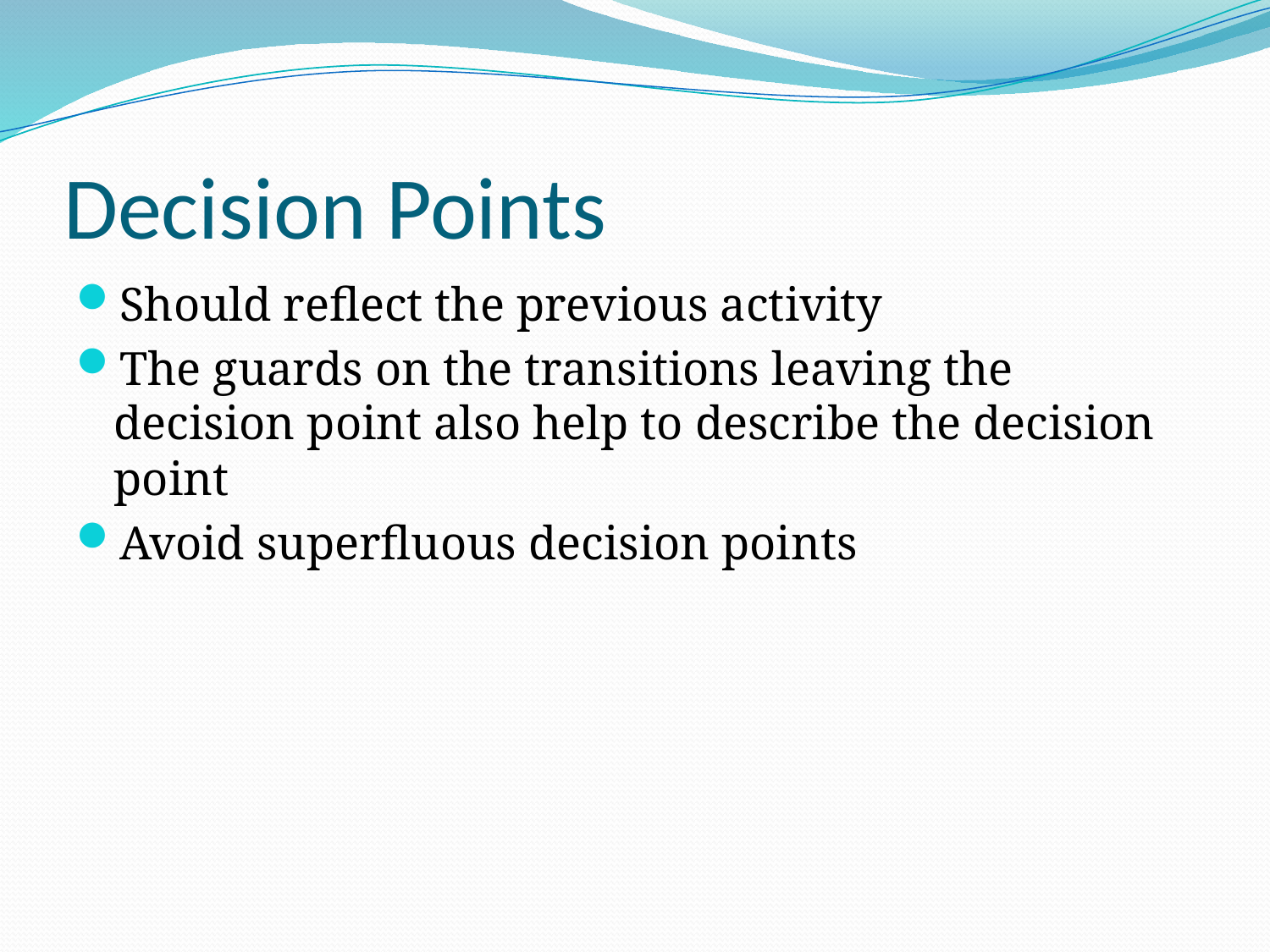

# Decision Points
Should reflect the previous activity
The guards on the transitions leaving the decision point also help to describe the decision point
Avoid superfluous decision points